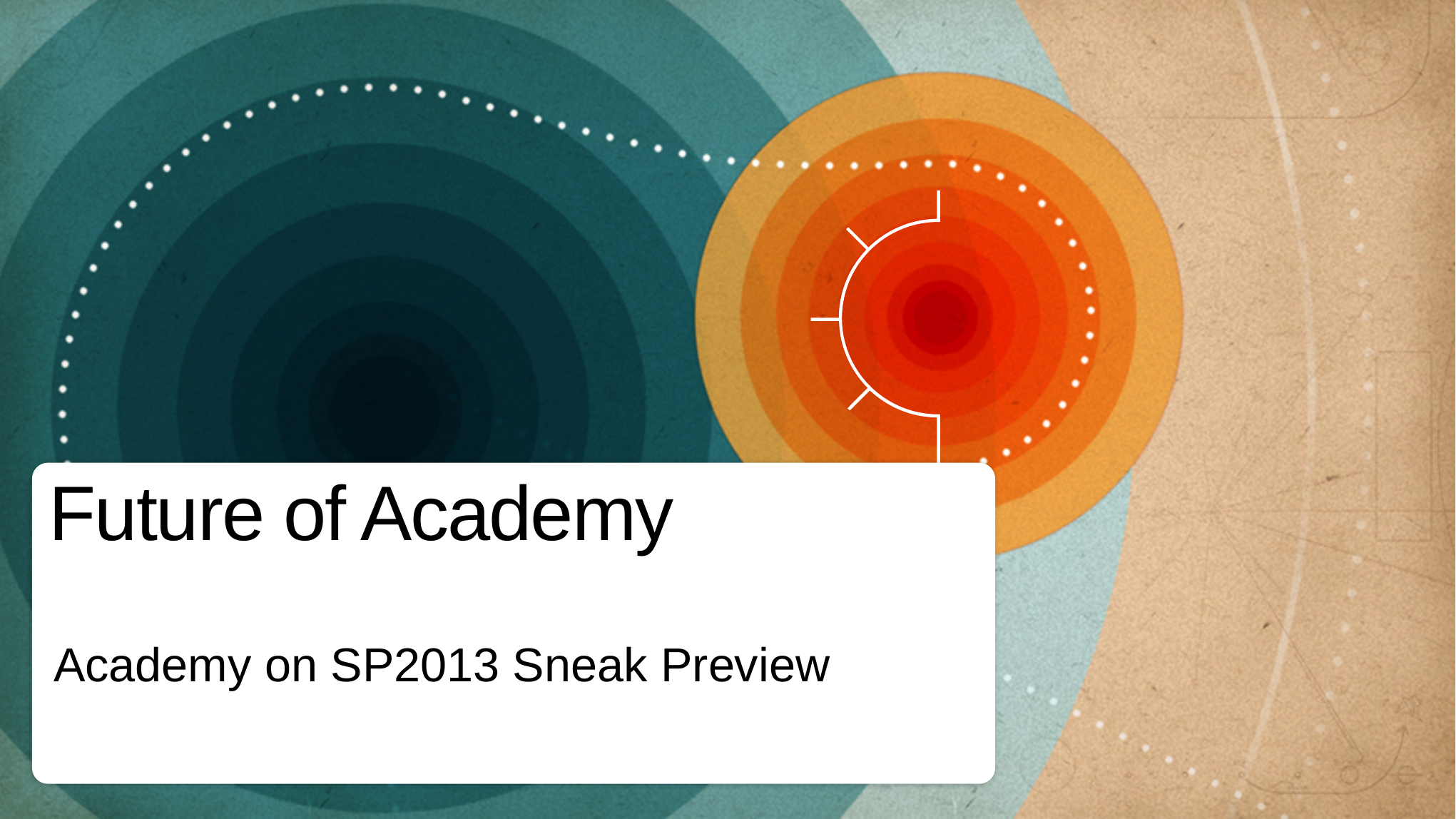

# Future of Academy
Academy on SP2013 Sneak Preview